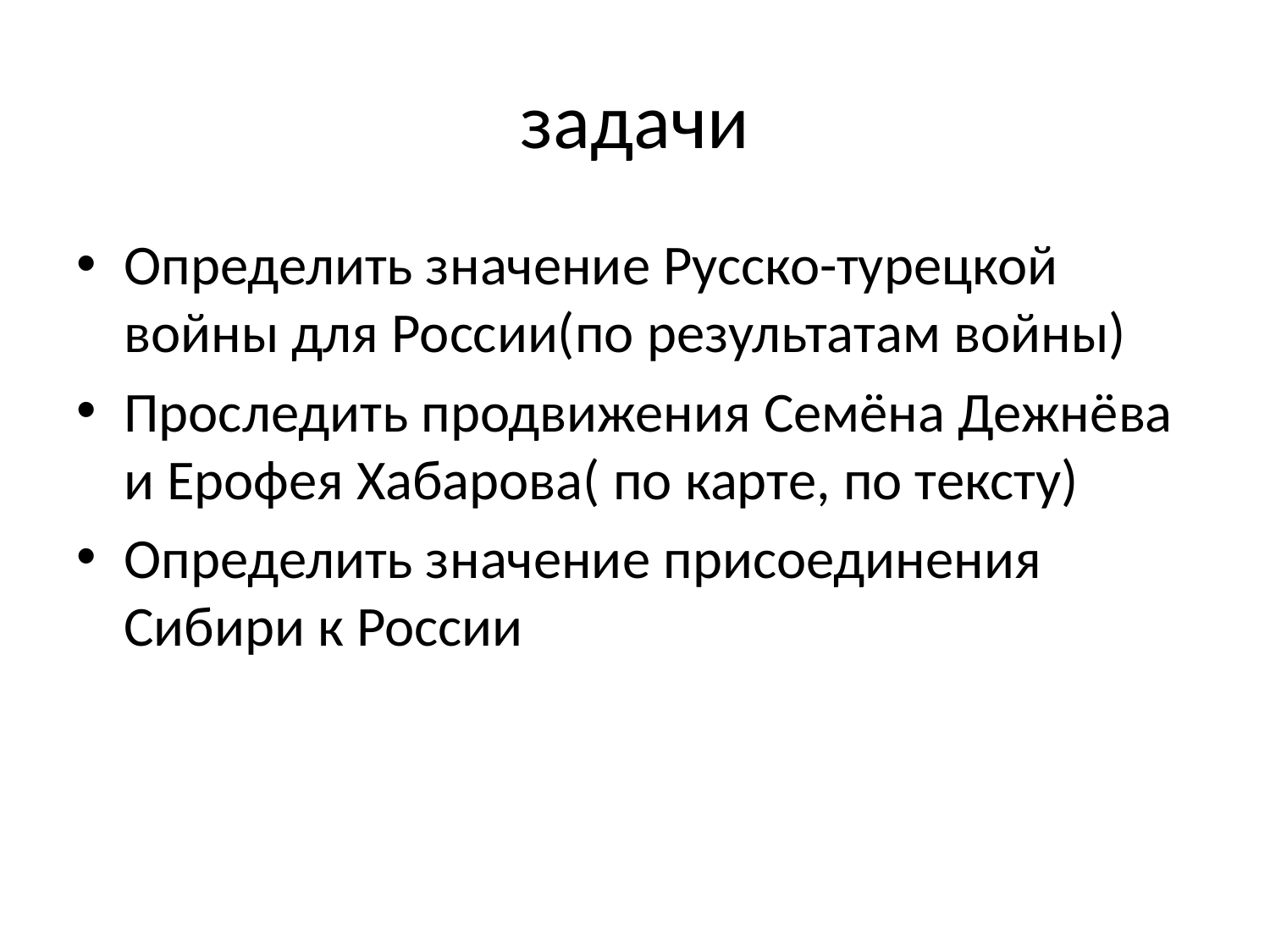

# задачи
Определить значение Русско-турецкой войны для России(по результатам войны)
Проследить продвижения Семёна Дежнёва и Ерофея Хабарова( по карте, по тексту)
Определить значение присоединения Сибири к России